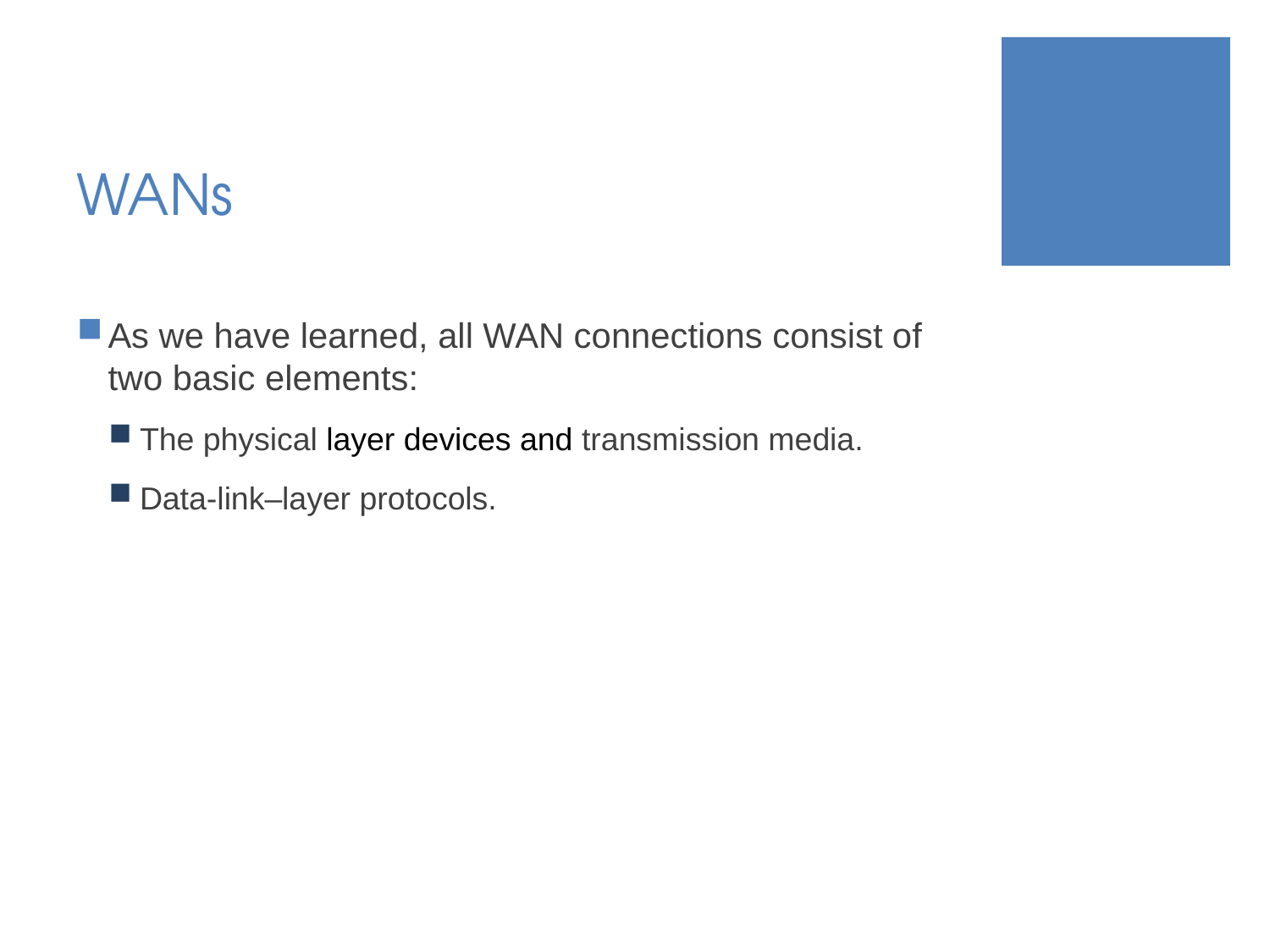

# WANs
As we have learned, all WAN connections consist of two basic elements:
The physical layer devices and transmission media.
Data-link–layer protocols.